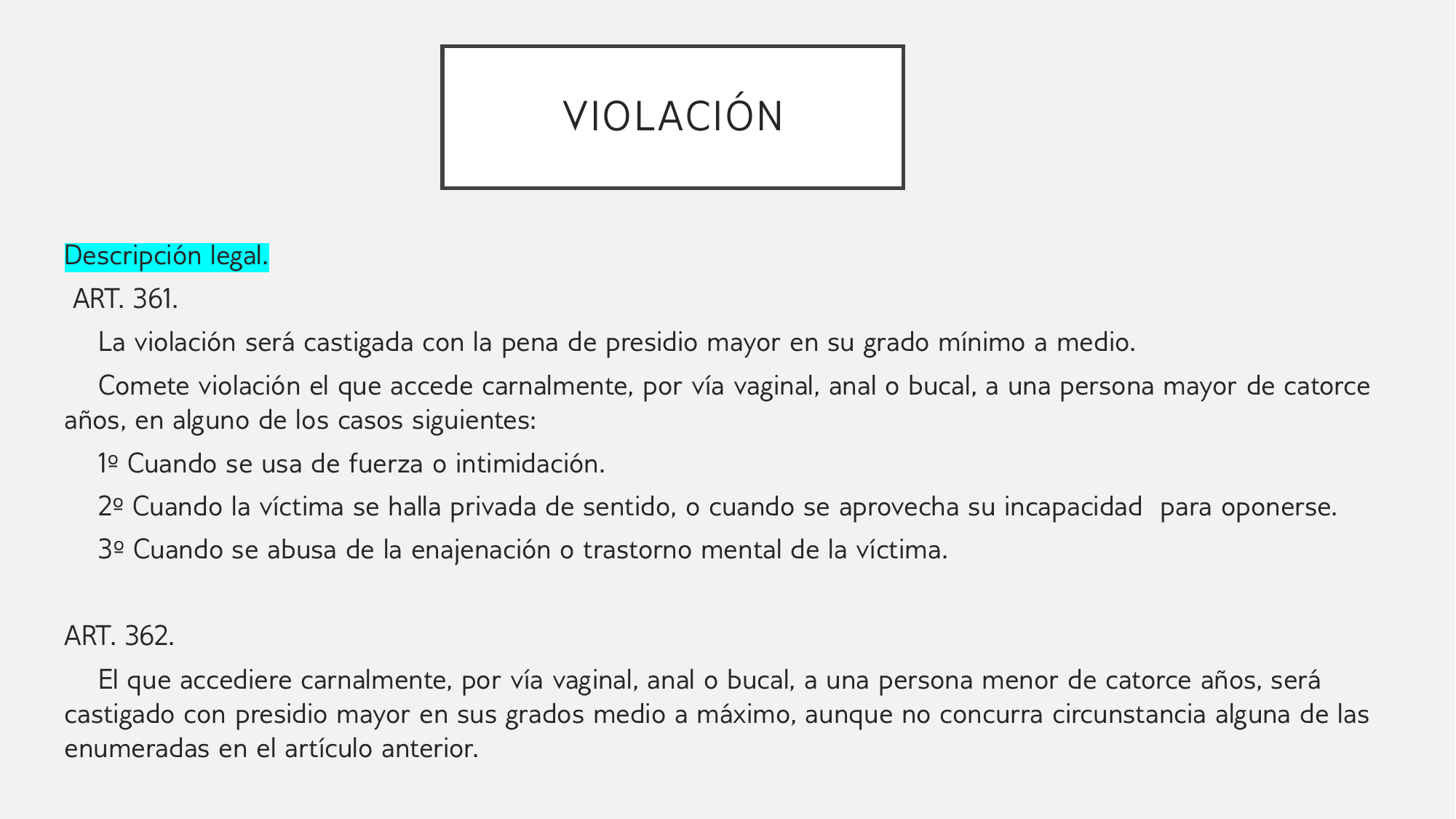

# VIOLACIÓN
Descripción legal.
 ART. 361.
    La violación será castigada con la pena de presidio mayor en su grado mínimo a medio.
    Comete violación el que accede carnalmente, por vía vaginal, anal o bucal, a una persona mayor de catorce años, en alguno de los casos siguientes:
    1º Cuando se usa de fuerza o intimidación.
    2º Cuando la víctima se halla privada de sentido, o cuando se aprovecha su incapacidad  para oponerse.
    3º Cuando se abusa de la enajenación o trastorno mental de la víctima.

ART. 362.
    El que accediere carnalmente, por vía vaginal, anal o bucal, a una persona menor de catorce años, será castigado con presidio mayor en sus grados medio a máximo, aunque no concurra circunstancia alguna de las enumeradas en el artículo anterior.